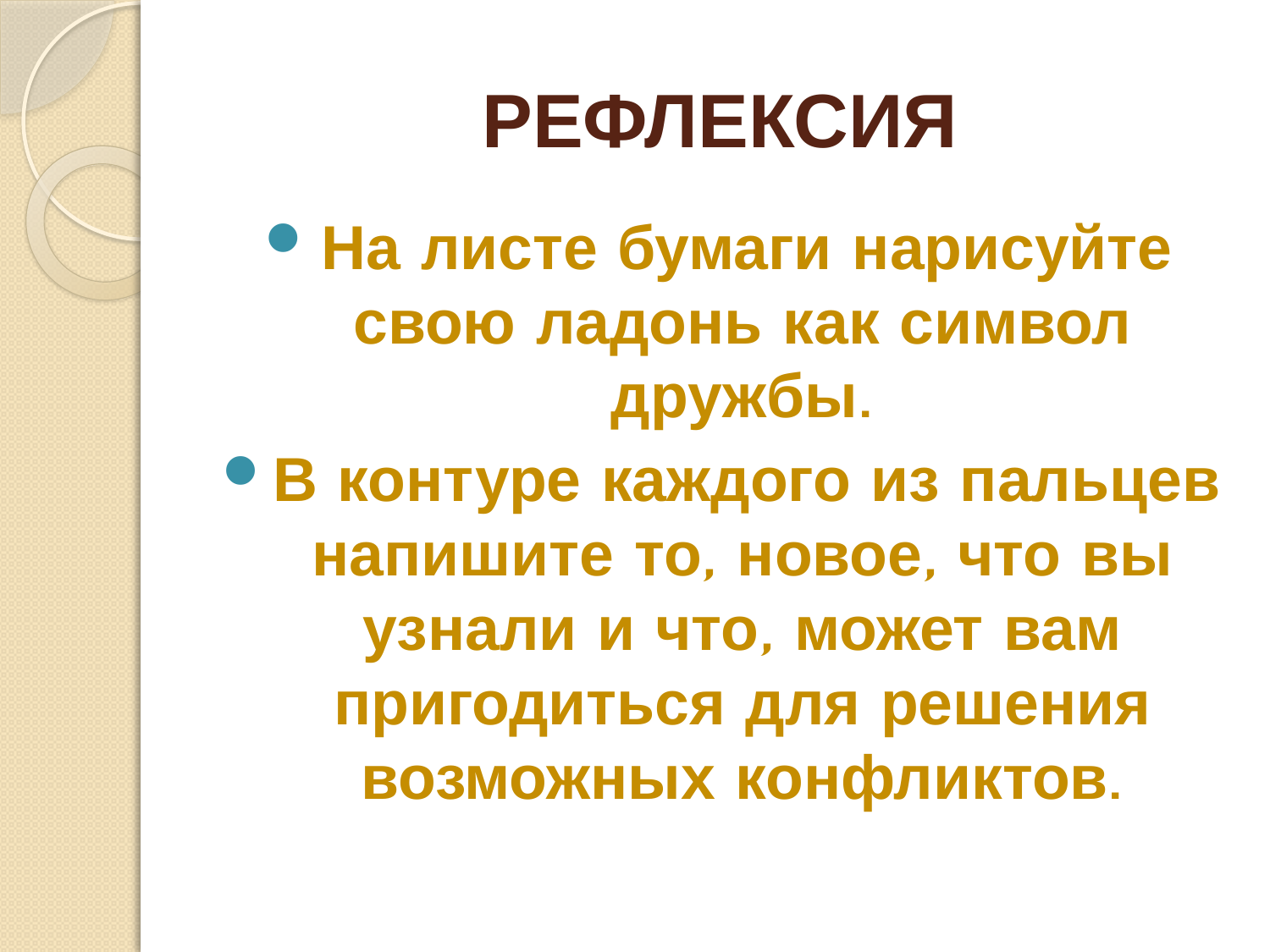

# РЕФЛЕКСИЯ
На листе бумаги нарисуйте свою ладонь как символ дружбы.
В контуре каждого из пальцев напишите то, новое, что вы узнали и что, может вам пригодиться для решения возможных конфликтов.